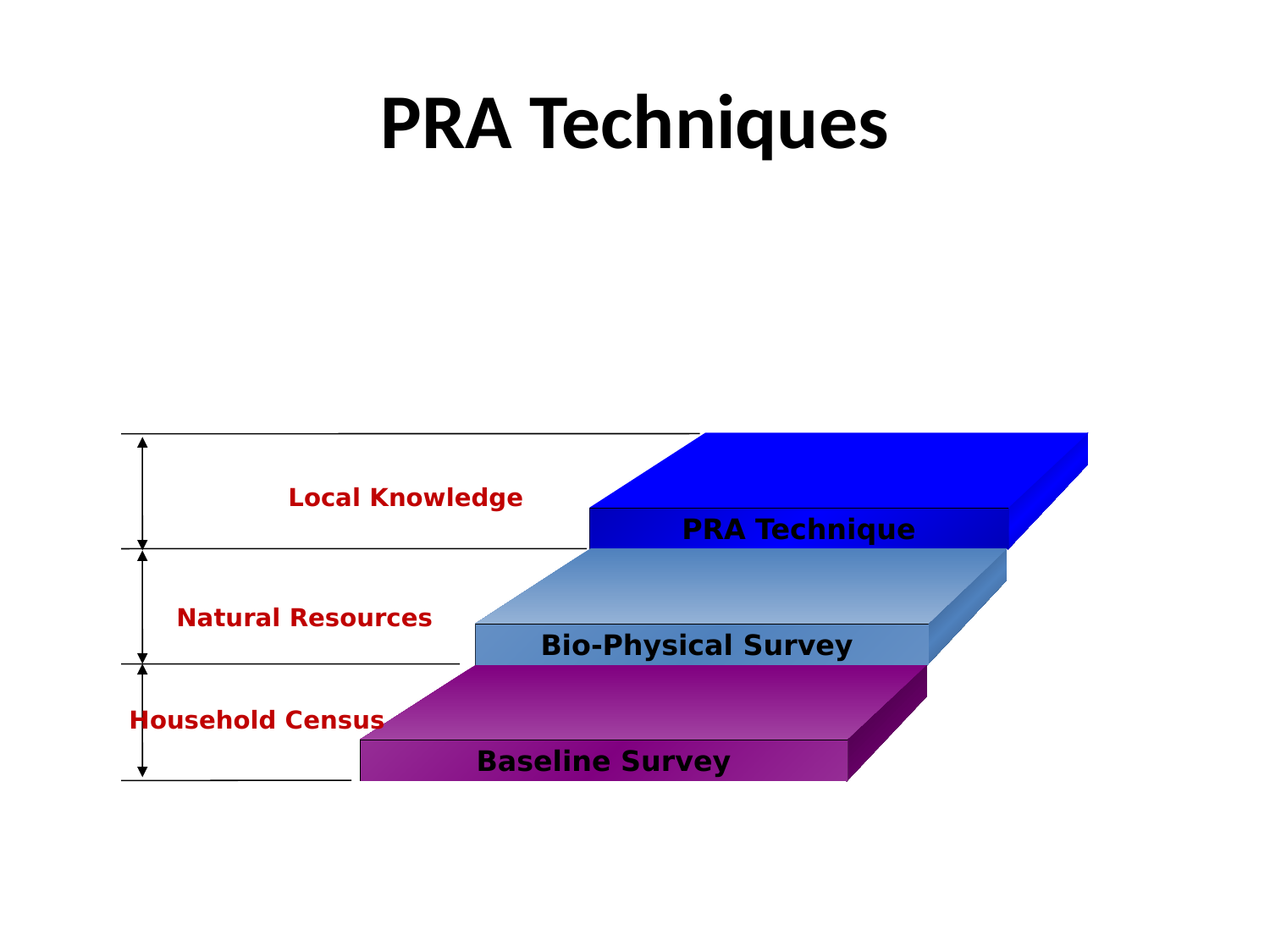

# PRA Techniques

PRA Technique

Bio-Physical Survey

Baseline Survey

Local Knowledge

Natural Resources

Household Census